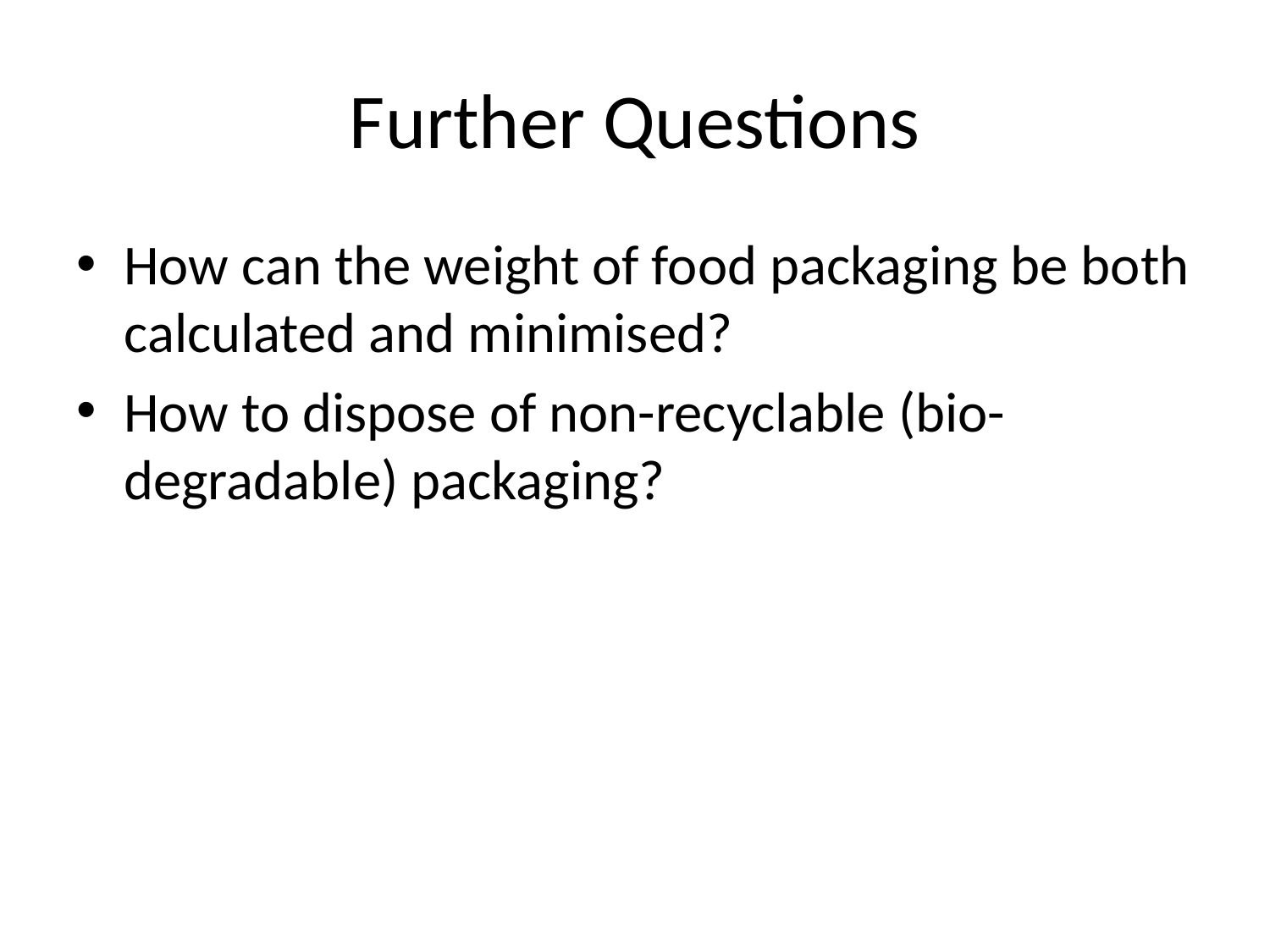

# Further Questions
How can the weight of food packaging be both calculated and minimised?
How to dispose of non-recyclable (bio-degradable) packaging?